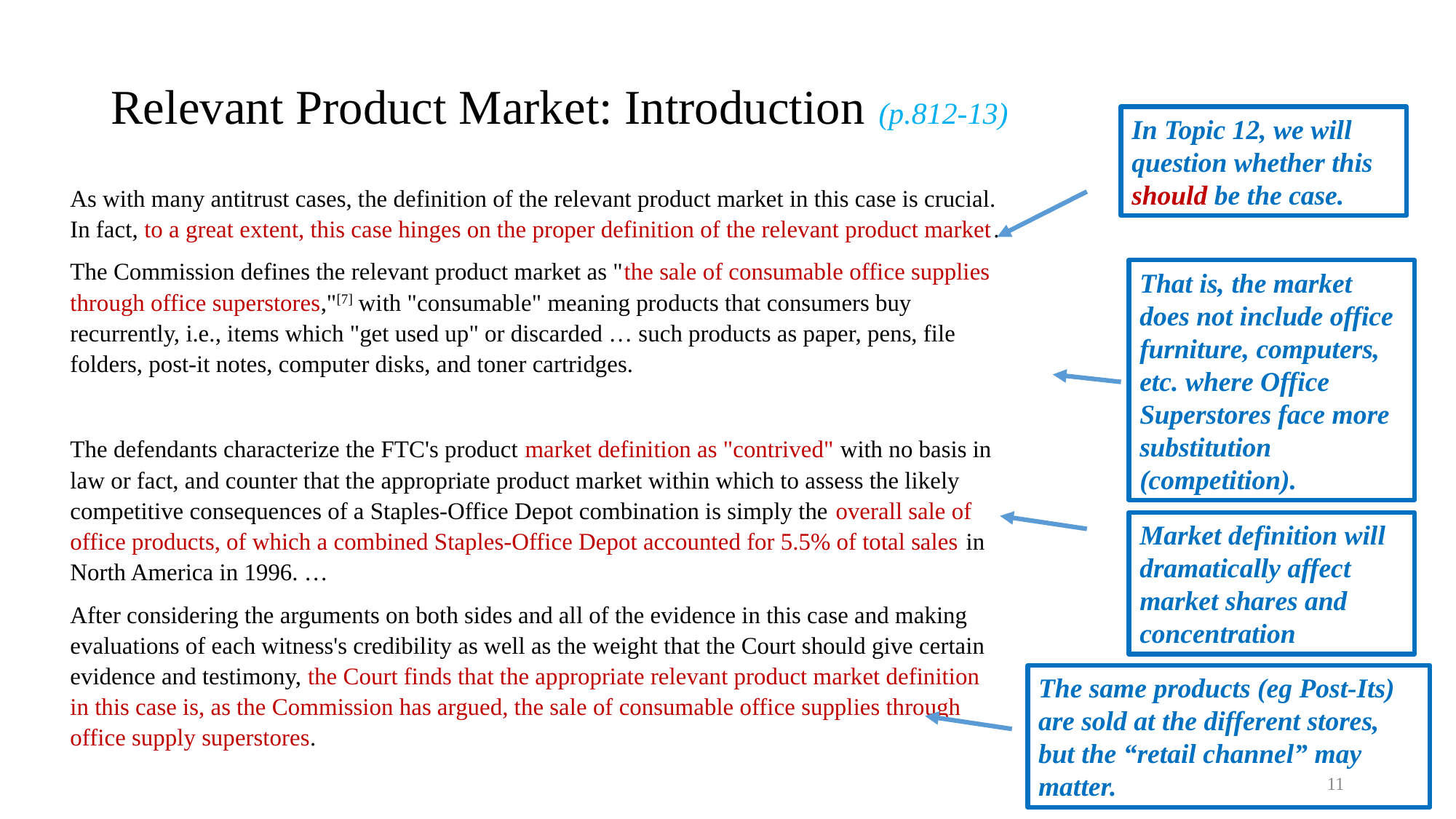

# Relevant Product Market: Introduction (p.812-13)
In Topic 12, we will question whether this should be the case.
As with many antitrust cases, the definition of the relevant product market in this case is crucial. In fact, to a great extent, this case hinges on the proper definition of the relevant product market.
The Commission defines the relevant product market as "the sale of consumable office supplies through office superstores,"[7] with "consumable" meaning products that consumers buy recurrently, i.e., items which "get used up" or discarded … such products as paper, pens, file folders, post-it notes, computer disks, and toner cartridges.

The defendants characterize the FTC's product market definition as "contrived" with no basis in law or fact, and counter that the appropriate product market within which to assess the likely competitive consequences of a Staples-Office Depot combination is simply the overall sale of office products, of which a combined Staples-Office Depot accounted for 5.5% of total sales in North America in 1996. …
After considering the arguments on both sides and all of the evidence in this case and making evaluations of each witness's credibility as well as the weight that the Court should give certain evidence and testimony, the Court finds that the appropriate relevant product market definition in this case is, as the Commission has argued, the sale of consumable office supplies through office supply superstores.

That is, the market does not include office furniture, computers, etc. where Office Superstores face more substitution (competition).
Market definition will dramatically affect market shares and concentration
The same products (eg Post-Its) are sold at the different stores, but the “retail channel” may matter.
11